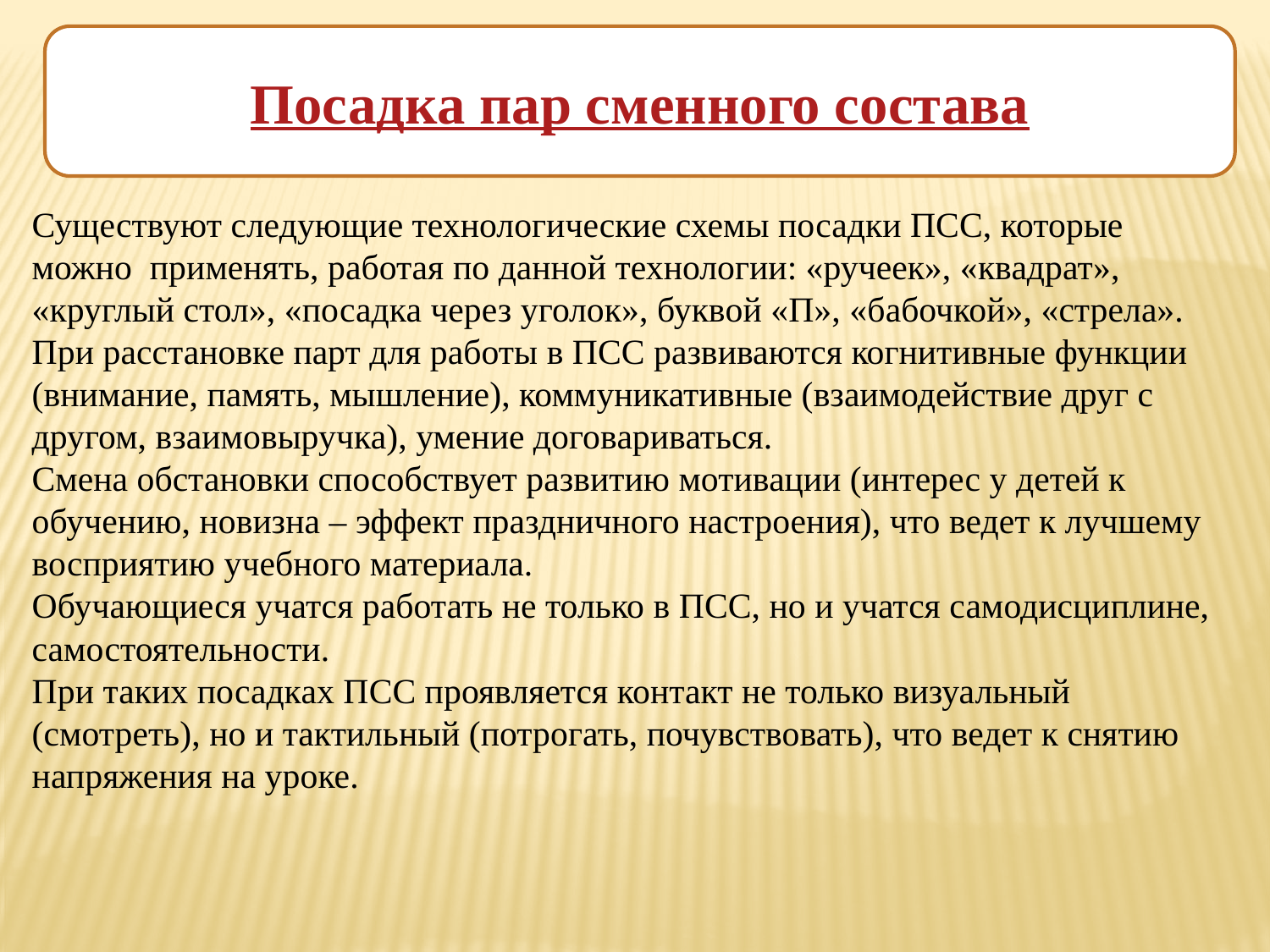

Посадка пар сменного состава
Существуют следующие технологические схемы посадки ПСС, которые можно  применять, работая по данной технологии: «ручеек», «квадрат», «круглый стол», «посадка через уголок», буквой «П», «бабочкой», «стрела».
При расстановке парт для работы в ПСС развиваются когнитивные функции (внимание, память, мышление), коммуникативные (взаимодействие друг с другом, взаимовыручка), умение договариваться.
Смена обстановки способствует развитию мотивации (интерес у детей к обучению, новизна – эффект праздничного настроения), что ведет к лучшему восприятию учебного материала.
Обучающиеся учатся работать не только в ПСС, но и учатся самодисциплине, самостоятельности.
При таких посадках ПСС проявляется контакт не только визуальный (смотреть), но и тактильный (потрогать, почувствовать), что ведет к снятию напряжения на уроке.